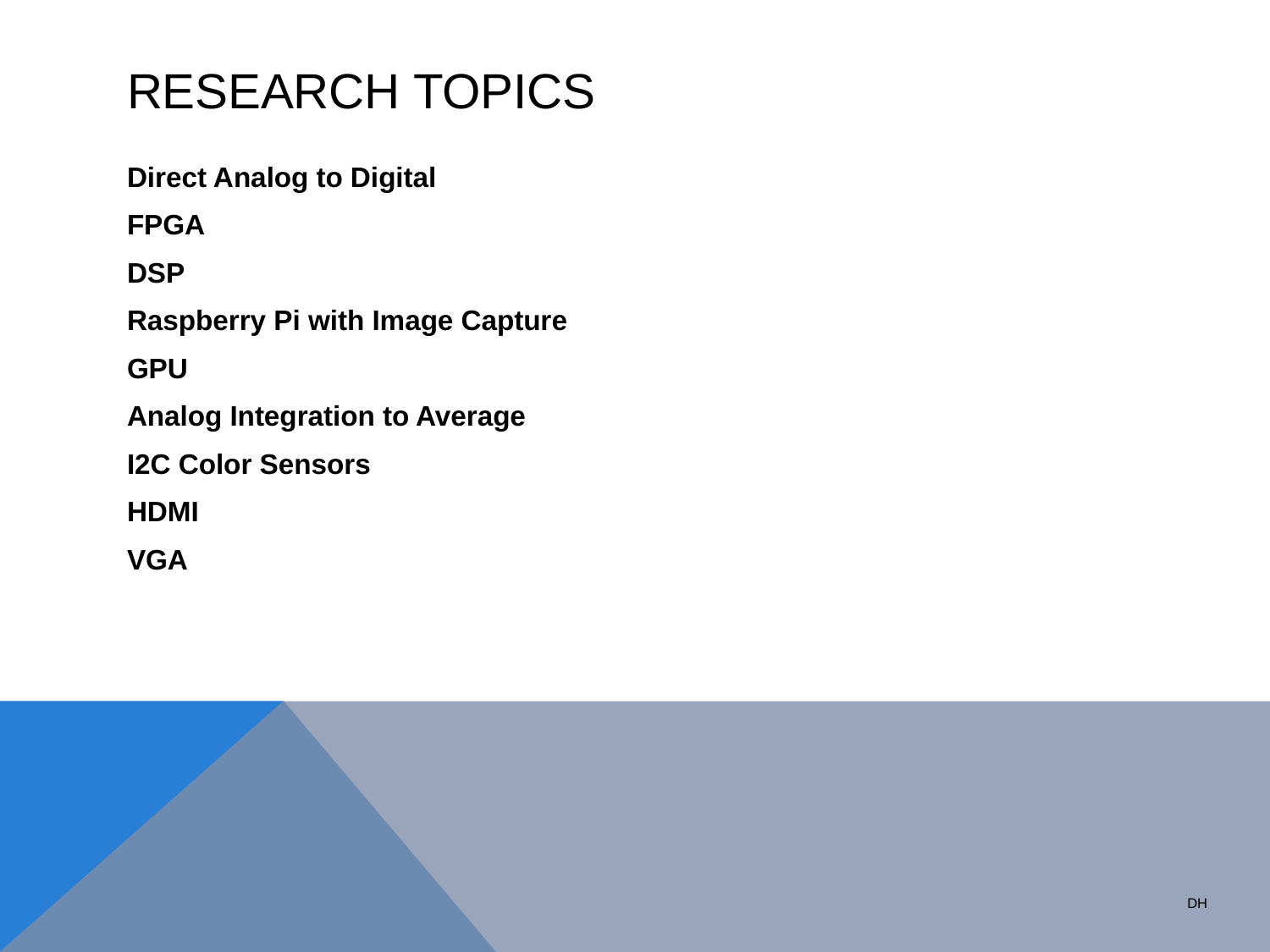

# Research topics
Direct Analog to Digital
FPGA
DSP
Raspberry Pi with Image Capture
GPU
Analog Integration to Average
I2C Color Sensors
HDMI
VGA
DH